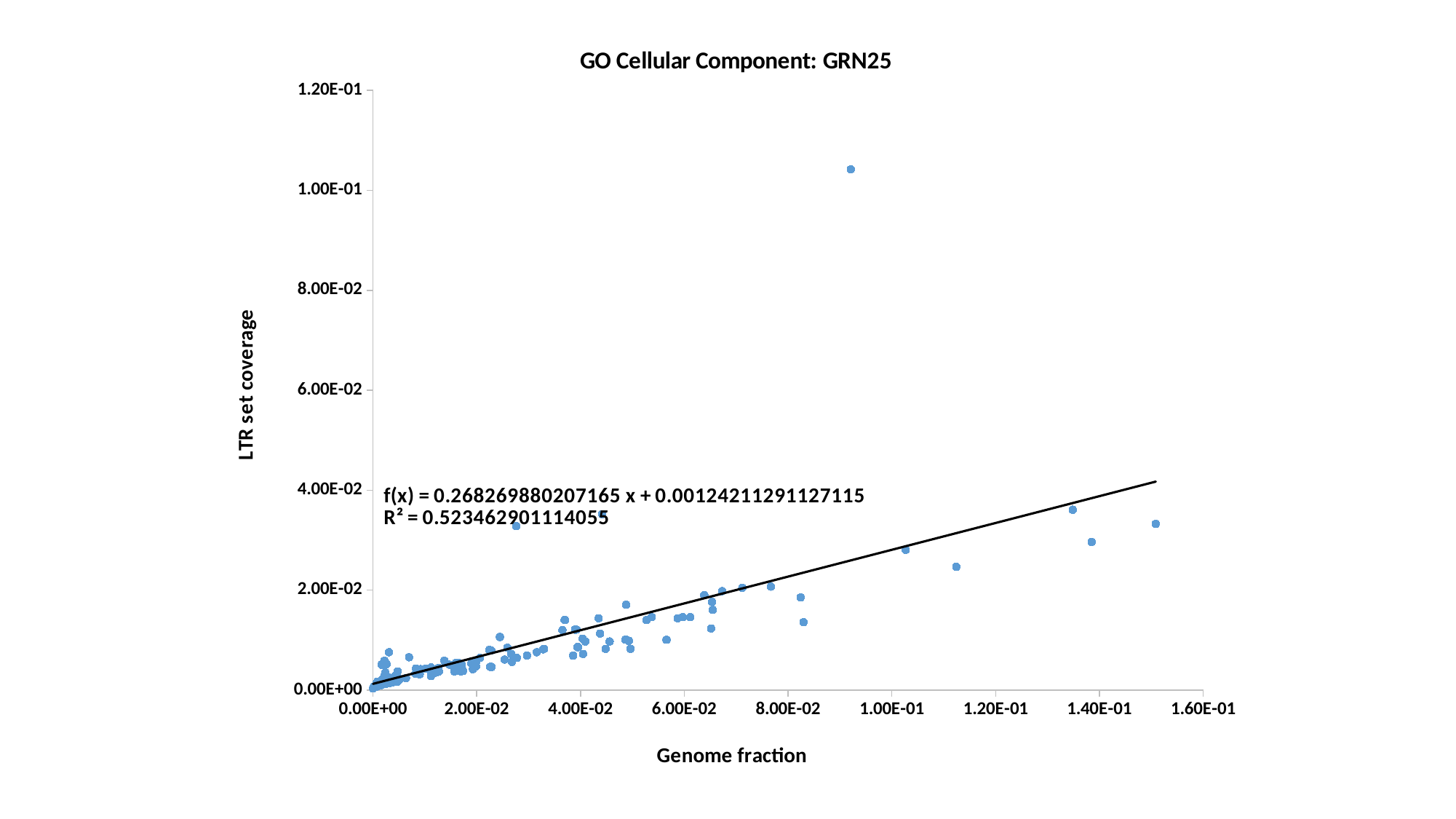

### Chart: GO Cellular Component: GRN25

| Category | LTR fraction |
|---|---|